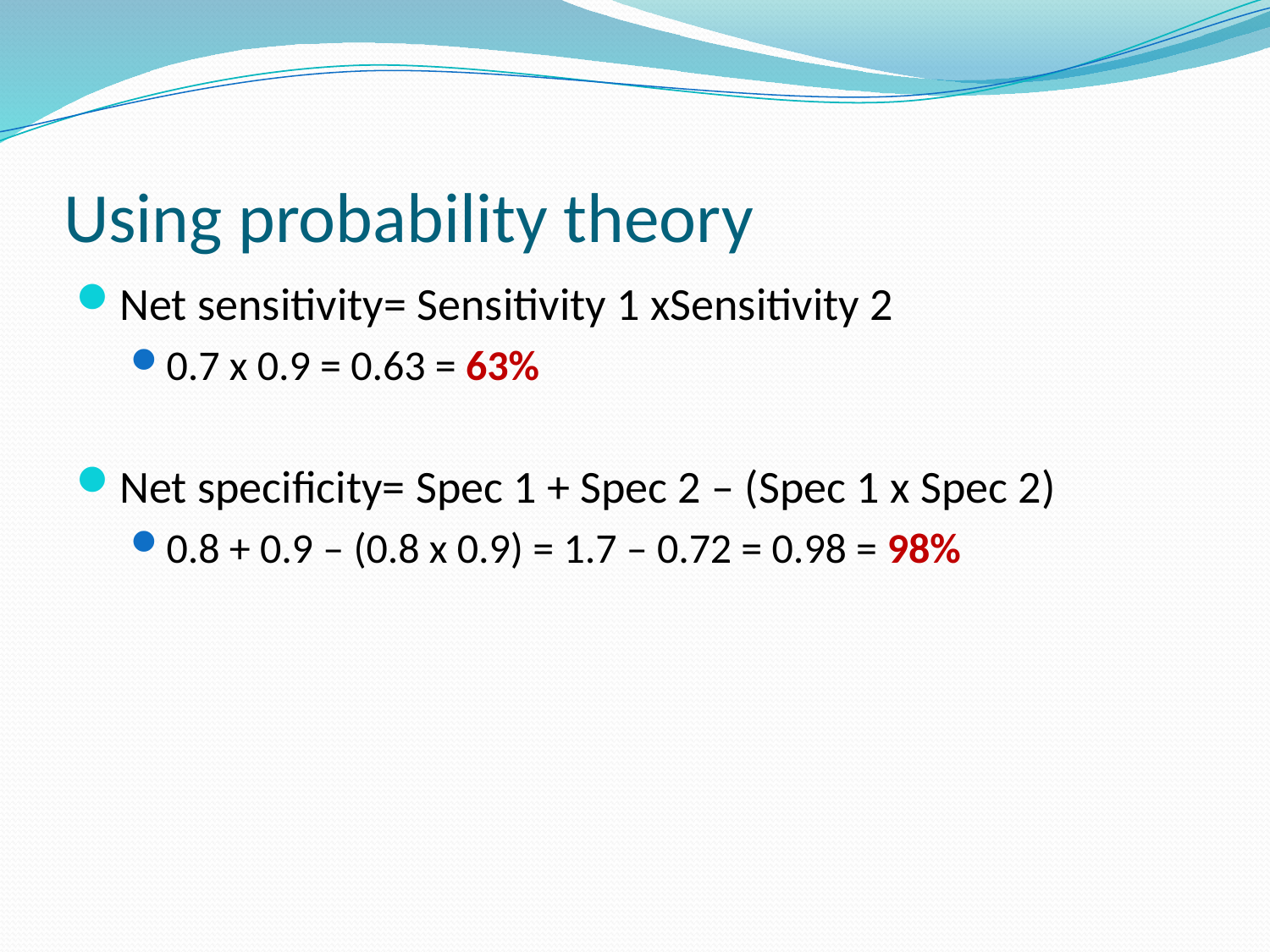

# Using probability theory
Net sensitivity= Sensitivity 1 xSensitivity 2
0.7 x 0.9 = 0.63 = 63%

Net specificity= Spec 1 + Spec 2 – (Spec 1 x Spec 2)
0.8 + 0.9 – (0.8 x 0.9) = 1.7 – 0.72 = 0.98 = 98%